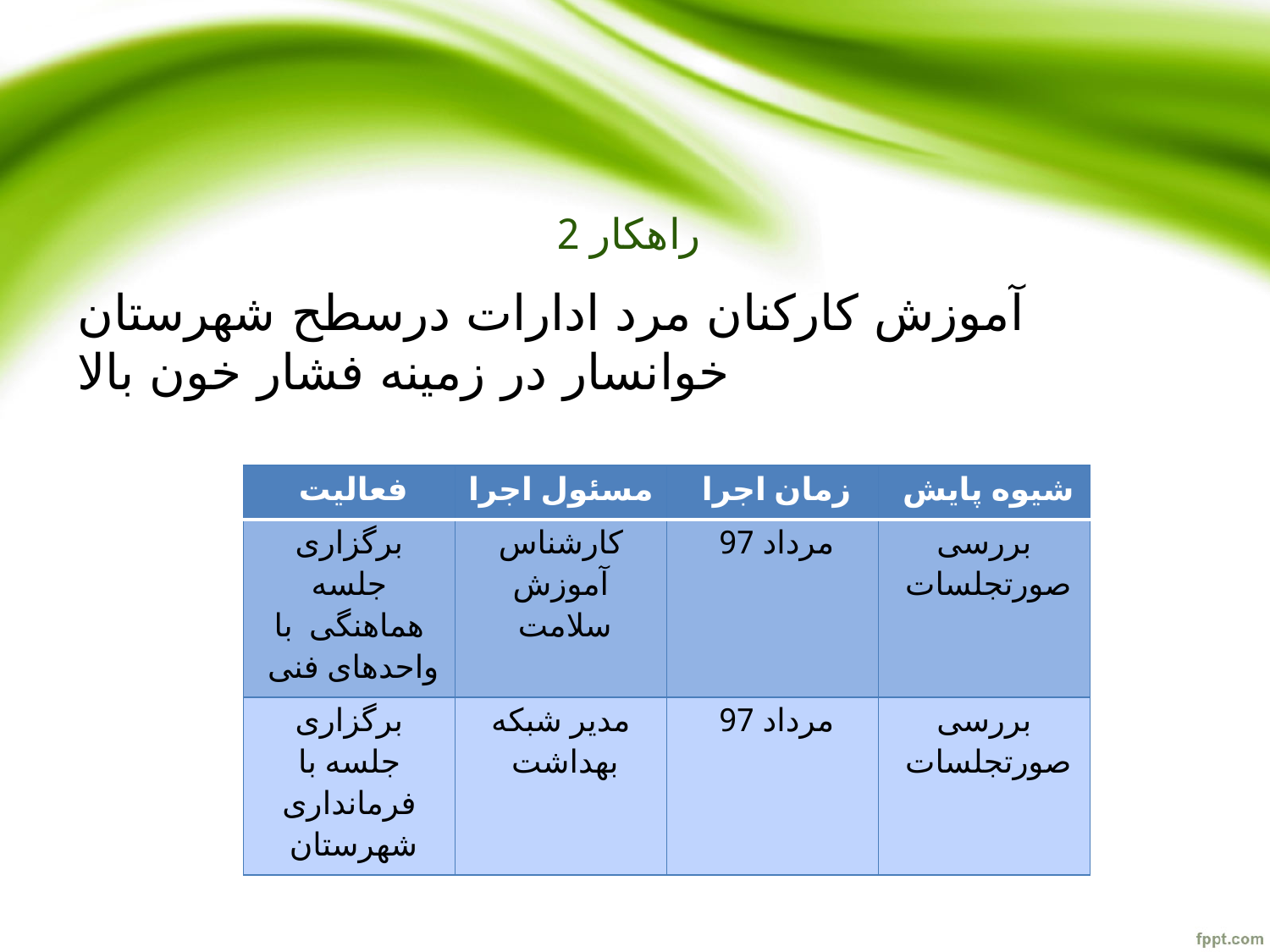

# راهکار 2
آموزش کارکنان مرد ادارات درسطح شهرستان خوانسار در زمینه فشار خون بالا

| فعالیت | مسئول اجرا | زمان اجرا | شیوه پایش |
| --- | --- | --- | --- |
| برگزاری جلسه هماهنگی با واحدهای فنی | کارشناس آموزش سلامت | مرداد 97 | بررسی صورتجلسات |
| برگزاری جلسه با فرمانداری شهرستان | مدیر شبکه بهداشت | مرداد 97 | بررسی صورتجلسات |